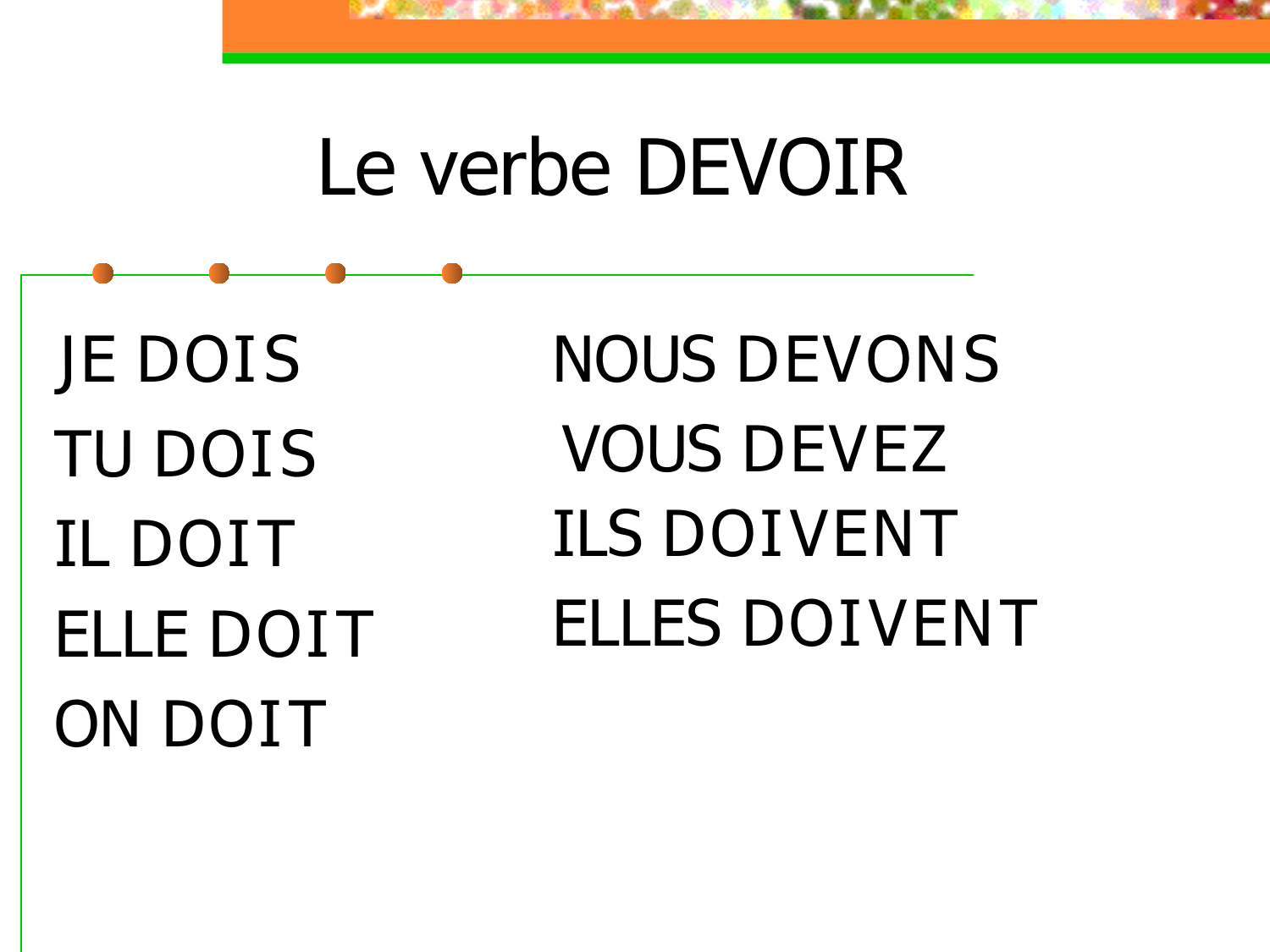

# Le verbe DEVOIR
JE DOIS
NOUS DEVONS
VOUS DEVEZ
TU DOIS
ILS DOIVENT
IL DOIT
ELLES DOIVENT
ELLE DOIT
ON DOIT